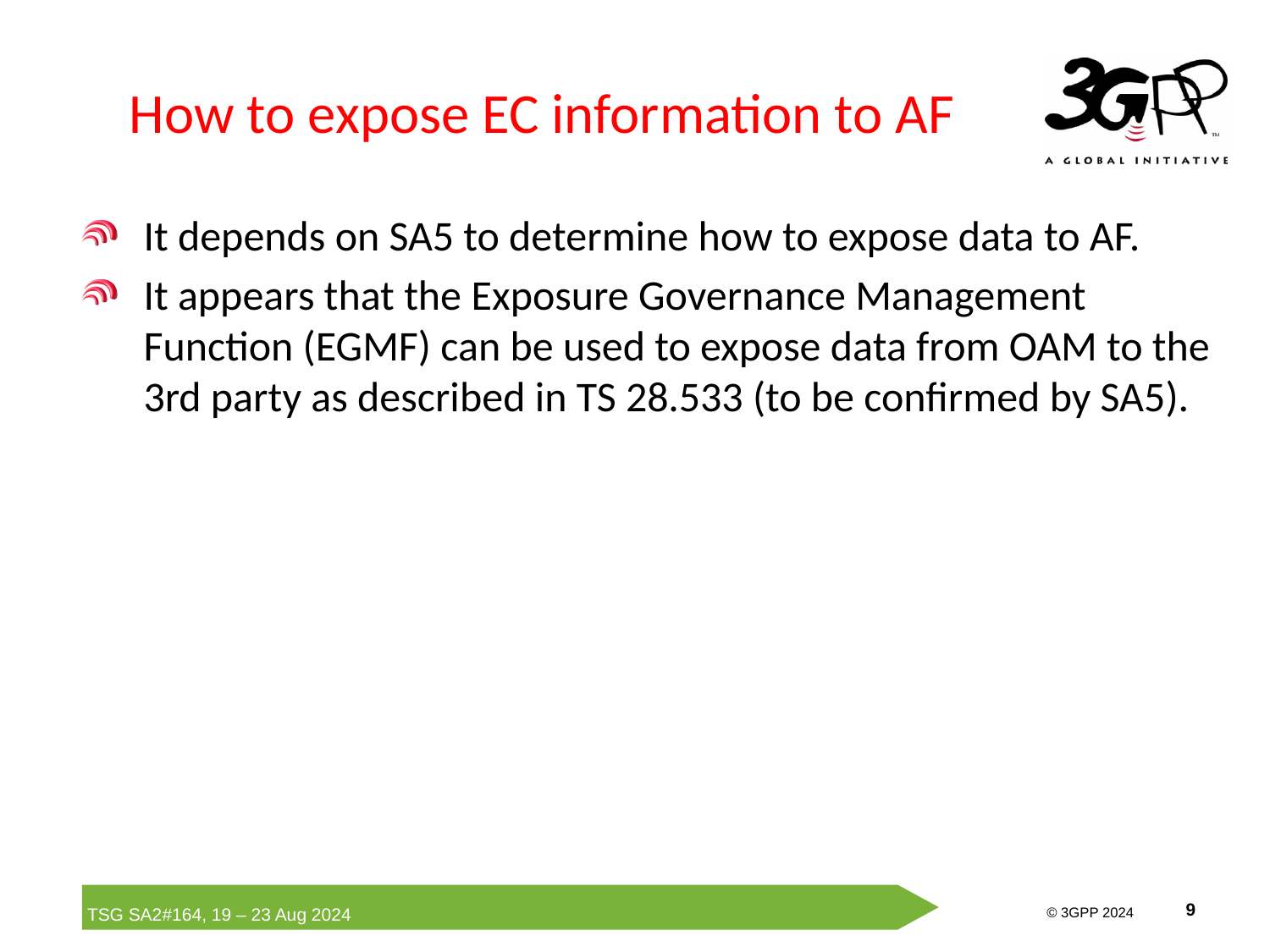

# How to expose EC information to AF
It depends on SA5 to determine how to expose data to AF.
It appears that the Exposure Governance Management Function (EGMF) can be used to expose data from OAM to the 3rd party as described in TS 28.533 (to be confirmed by SA5).